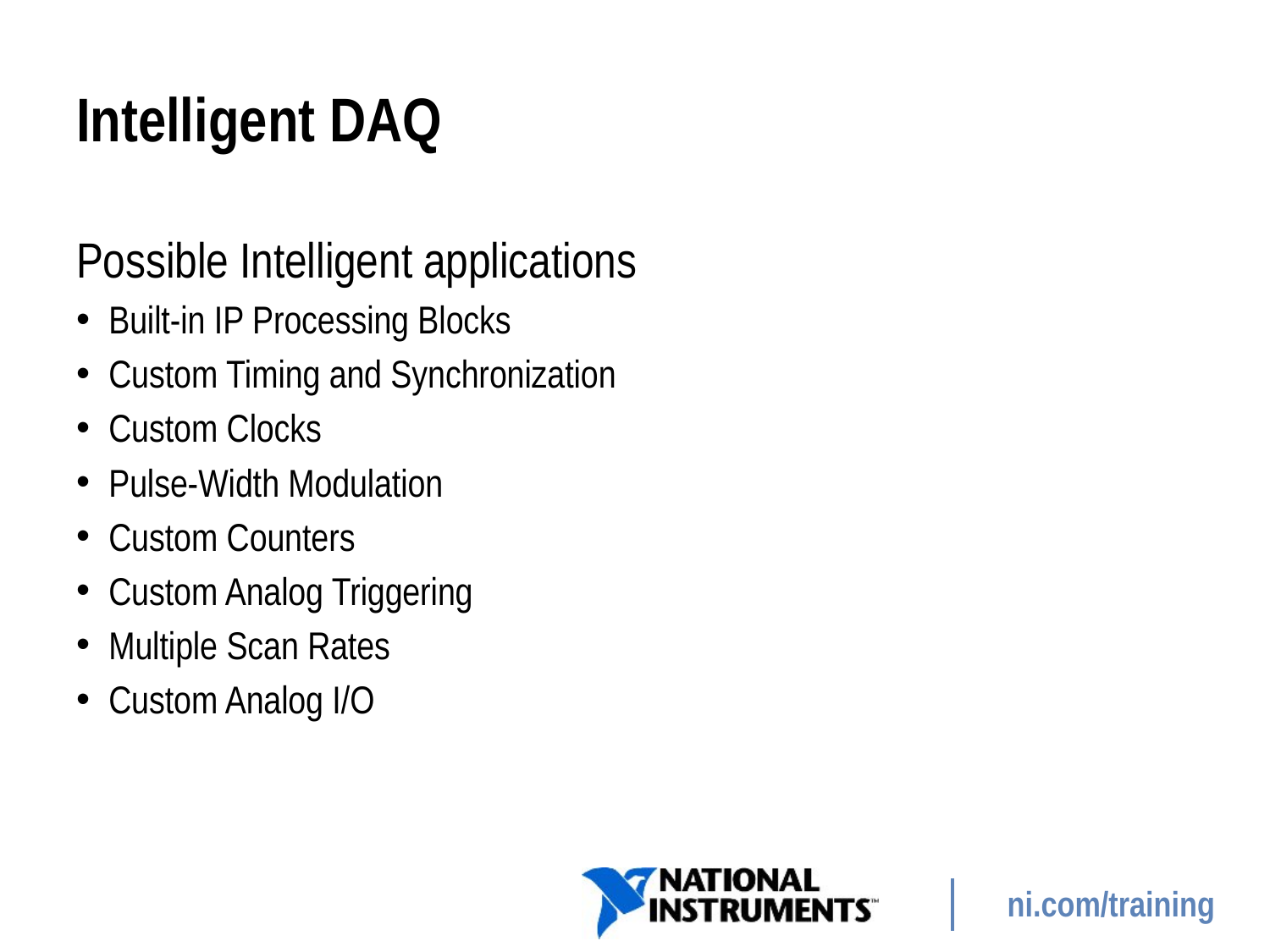

# Intelligent DAQ
Possible Intelligent applications
Built-in IP Processing Blocks
Custom Timing and Synchronization
Custom Clocks
Pulse-Width Modulation
Custom Counters
Custom Analog Triggering
Multiple Scan Rates
Custom Analog I/O